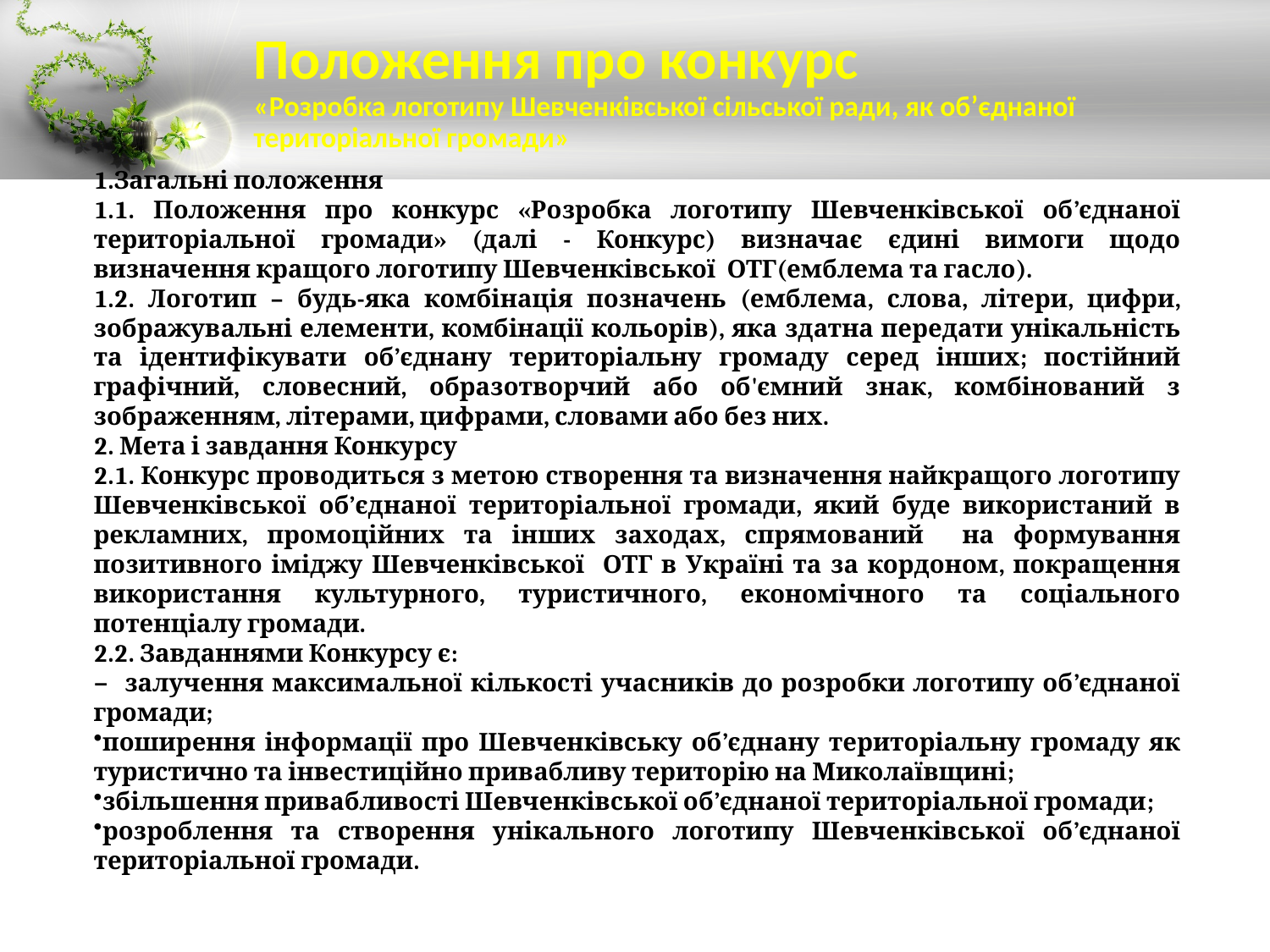

# Положення про конкурс                     «Розробка логотипу Шевченківської сільської ради, як об’єднаної територіальної громади»
1.Загальні положення
1.1. Положення про конкурс «Розробка логотипу Шевченківської об’єднаної територіальної громади» (далі - Конкурс) визначає єдині вимоги щодо визначення кращого логотипу Шевченківської  ОТГ(емблема та гасло).
1.2. Логотип – будь-яка комбінація позначень (емблема, слова, літери, цифри, зображувальні елементи, комбінації кольорів), яка здатна передати унікальність та ідентифікувати об’єднану територіальну громаду серед інших; постійний графічний, словесний, образотворчий або об'ємний знак, комбінований з зображенням, літерами, цифрами, словами або без них.
2. Мета і завдання Конкурсу
2.1. Конкурс проводиться з метою створення та визначення найкращого логотипу Шевченківської об’єднаної територіальної громади, який буде використаний в рекламних, промоційних та інших заходах, спрямований  на формування позитивного іміджу Шевченківської  ОТГ в Україні та за кордоном, покращення використання культурного, туристичного, економічного та соціального потенціалу громади.
2.2. Завданнями Конкурсу є:
−  залучення максимальної кількості учасників до розробки логотипу об’єднаної громади;
поширення інформації про Шевченківську об’єднану територіальну громаду як туристично та інвестиційно привабливу територію на Миколаївщині;
збільшення привабливості Шевченківської об’єднаної територіальної громади;
розроблення та створення унікального логотипу Шевченківської об’єднаної територіальної громади.